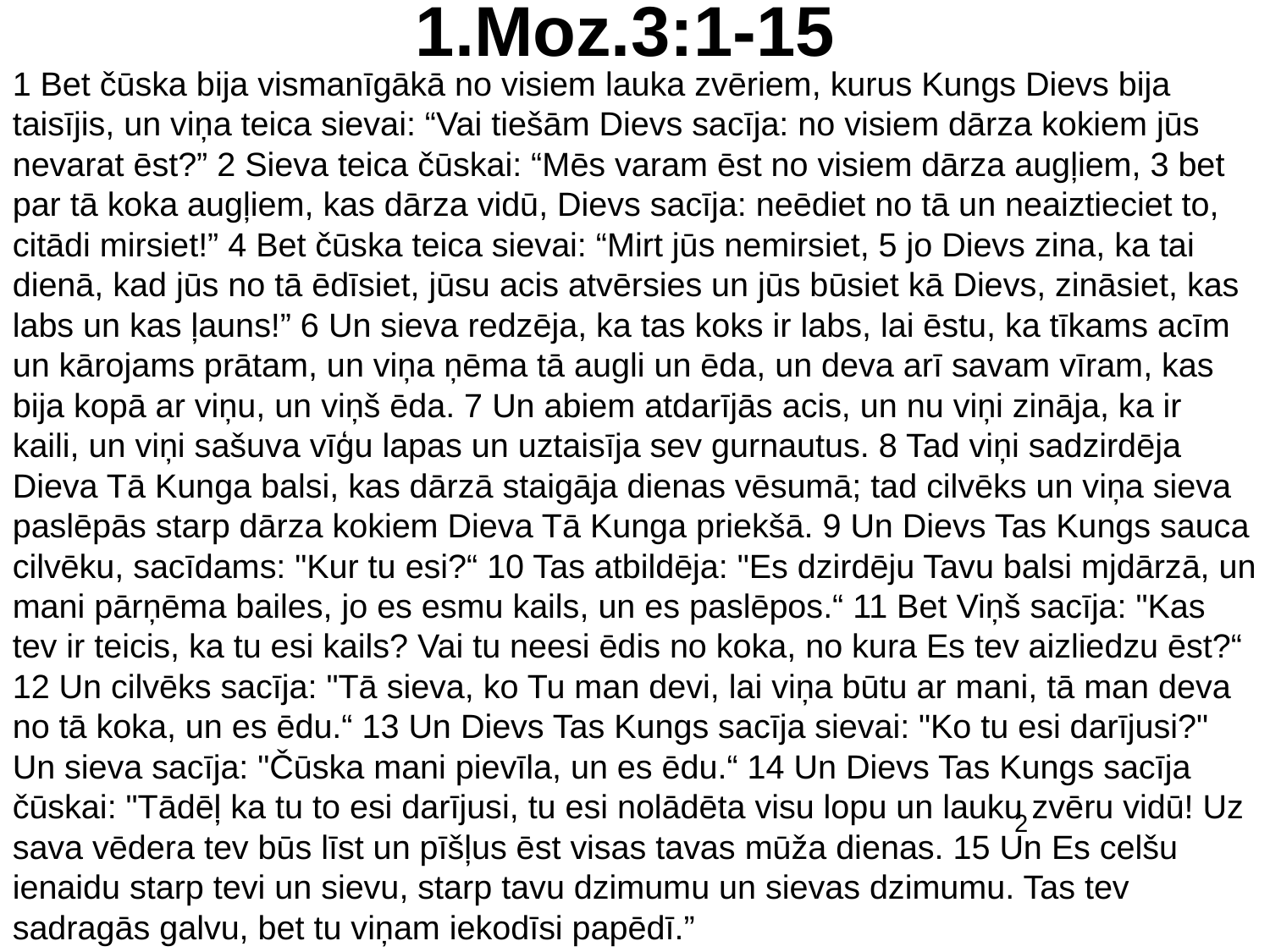

# 1.Moz.3:1-15
1 Bet čūska bija vismanīgākā no visiem lauka zvēriem, kurus Kungs Dievs bija taisījis, un viņa teica sievai: “Vai tiešām Dievs sacīja: no visiem dārza kokiem jūs nevarat ēst?” 2 Sieva teica čūskai: “Mēs varam ēst no visiem dārza augļiem, 3 bet par tā koka augļiem, kas dārza vidū, Dievs sacīja: neēdiet no tā un neaiztieciet to, citādi mirsiet!” 4 Bet čūska teica sievai: “Mirt jūs nemirsiet, 5 jo Dievs zina, ka tai dienā, kad jūs no tā ēdīsiet, jūsu acis atvērsies un jūs būsiet kā Dievs, zināsiet, kas labs un kas ļauns!” 6 Un sieva redzēja, ka tas koks ir labs, lai ēstu, ka tīkams acīm un kārojams prātam, un viņa ņēma tā augli un ēda, un deva arī savam vīram, kas bija kopā ar viņu, un viņš ēda. 7 Un abiem atdarījās acis, un nu viņi zināja, ka ir kaili, un viņi sašuva vīģu lapas un uztaisīja sev gurnautus. 8 Tad viņi sadzirdēja Dieva Tā Kunga balsi, kas dārzā staigāja dienas vēsumā; tad cilvēks un viņa sieva paslēpās starp dārza kokiem Dieva Tā Kunga priekšā. 9 Un Dievs Tas Kungs sauca cilvēku, sacīdams: "Kur tu esi?“ 10 Tas atbildēja: "Es dzirdēju Tavu balsi mjdārzā, un mani pārņēma bailes, jo es esmu kails, un es paslēpos.“ 11 Bet Viņš sacīja: "Kas tev ir teicis, ka tu esi kails? Vai tu neesi ēdis no koka, no kura Es tev aizliedzu ēst?“ 12 Un cilvēks sacīja: "Tā sieva, ko Tu man devi, lai viņa būtu ar mani, tā man deva no tā koka, un es ēdu.“ 13 Un Dievs Tas Kungs sacīja sievai: "Ko tu esi darījusi?" Un sieva sacīja: "Čūska mani pievīla, un es ēdu.“ 14 Un Dievs Tas Kungs sacīja čūskai: "Tādēļ ka tu to esi darījusi, tu esi nolādēta visu lopu un lauku zvēru vidū! Uz sava vēdera tev būs līst un pīšļus ēst visas tavas mūža dienas. 15 Un Es celšu ienaidu starp tevi un sievu, starp tavu dzimumu un sievas dzimumu. Tas tev sadragās galvu, bet tu viņam iekodīsi papēdī.”
2